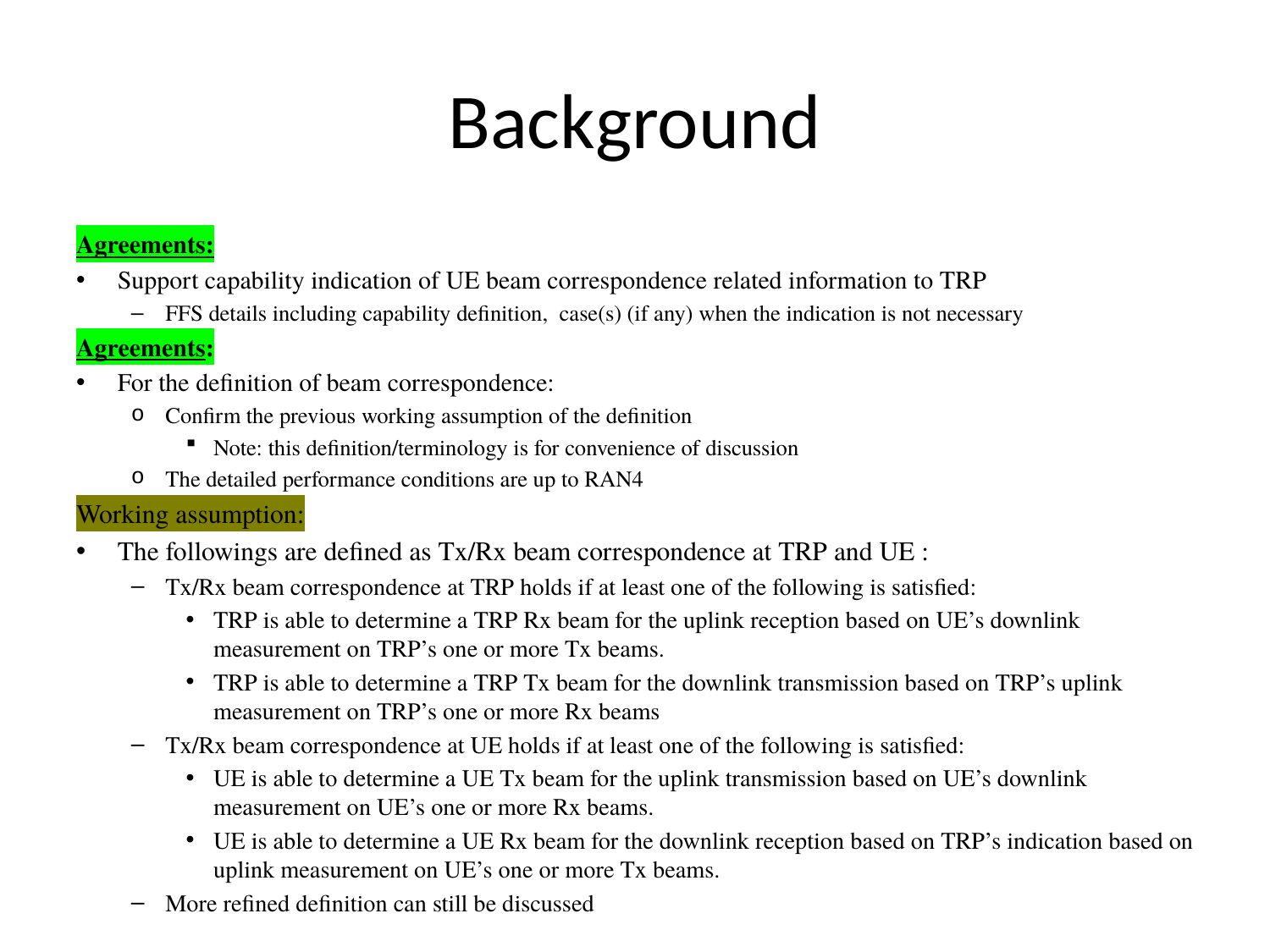

# Background
Agreements:
Support capability indication of UE beam correspondence related information to TRP
FFS details including capability definition,  case(s) (if any) when the indication is not necessary
Agreements:
For the definition of beam correspondence:
Confirm the previous working assumption of the definition
Note: this definition/terminology is for convenience of discussion
The detailed performance conditions are up to RAN4
Working assumption:
The followings are defined as Tx/Rx beam correspondence at TRP and UE :
Tx/Rx beam correspondence at TRP holds if at least one of the following is satisfied:
TRP is able to determine a TRP Rx beam for the uplink reception based on UE’s downlink measurement on TRP’s one or more Tx beams.
TRP is able to determine a TRP Tx beam for the downlink transmission based on TRP’s uplink measurement on TRP’s one or more Rx beams
Tx/Rx beam correspondence at UE holds if at least one of the following is satisfied:
UE is able to determine a UE Tx beam for the uplink transmission based on UE’s downlink measurement on UE’s one or more Rx beams.
UE is able to determine a UE Rx beam for the downlink reception based on TRP’s indication based on uplink measurement on UE’s one or more Tx beams.
More refined definition can still be discussed